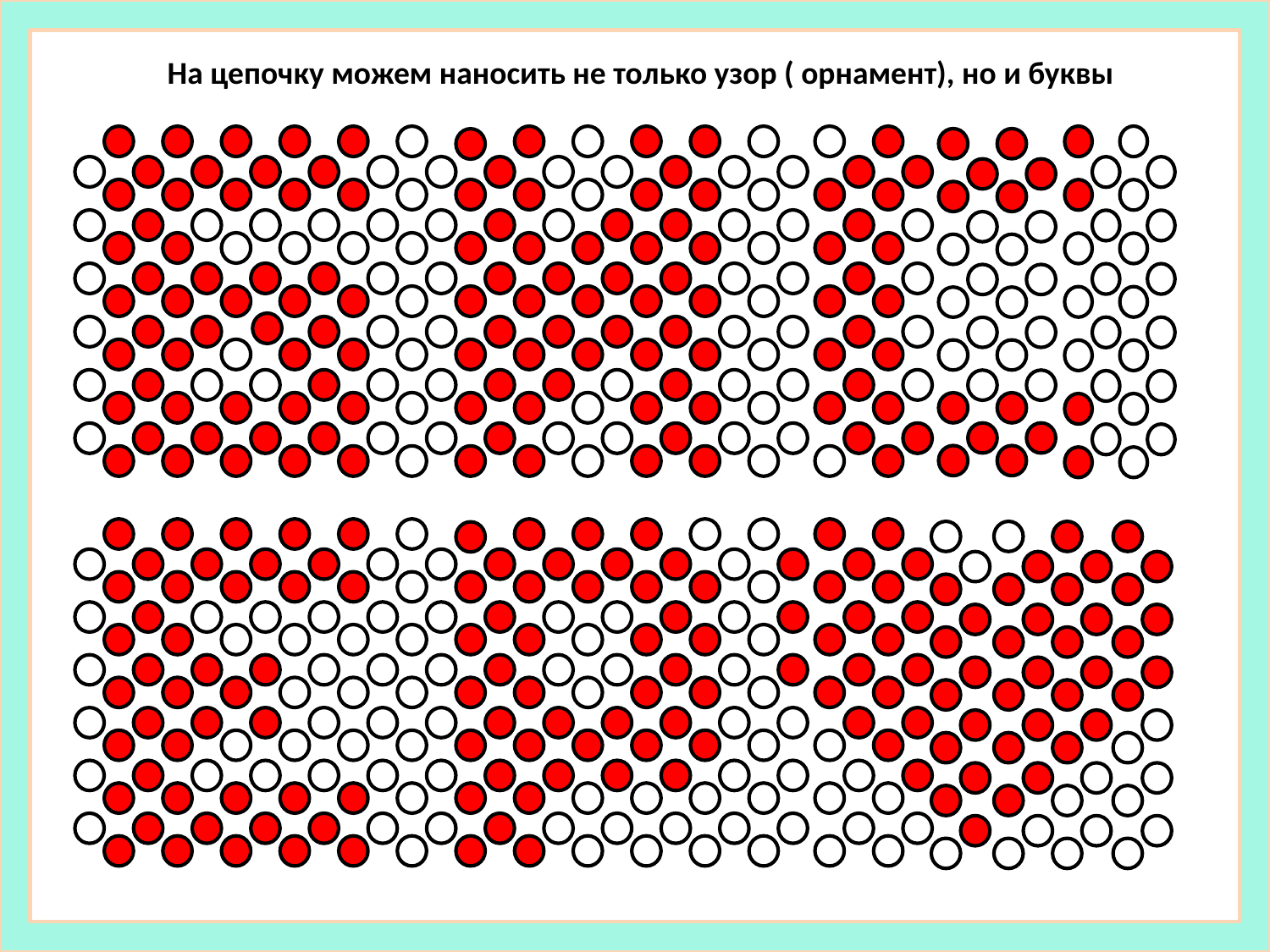

На цепочку можем наносить не только узор ( орнамент), но и буквы